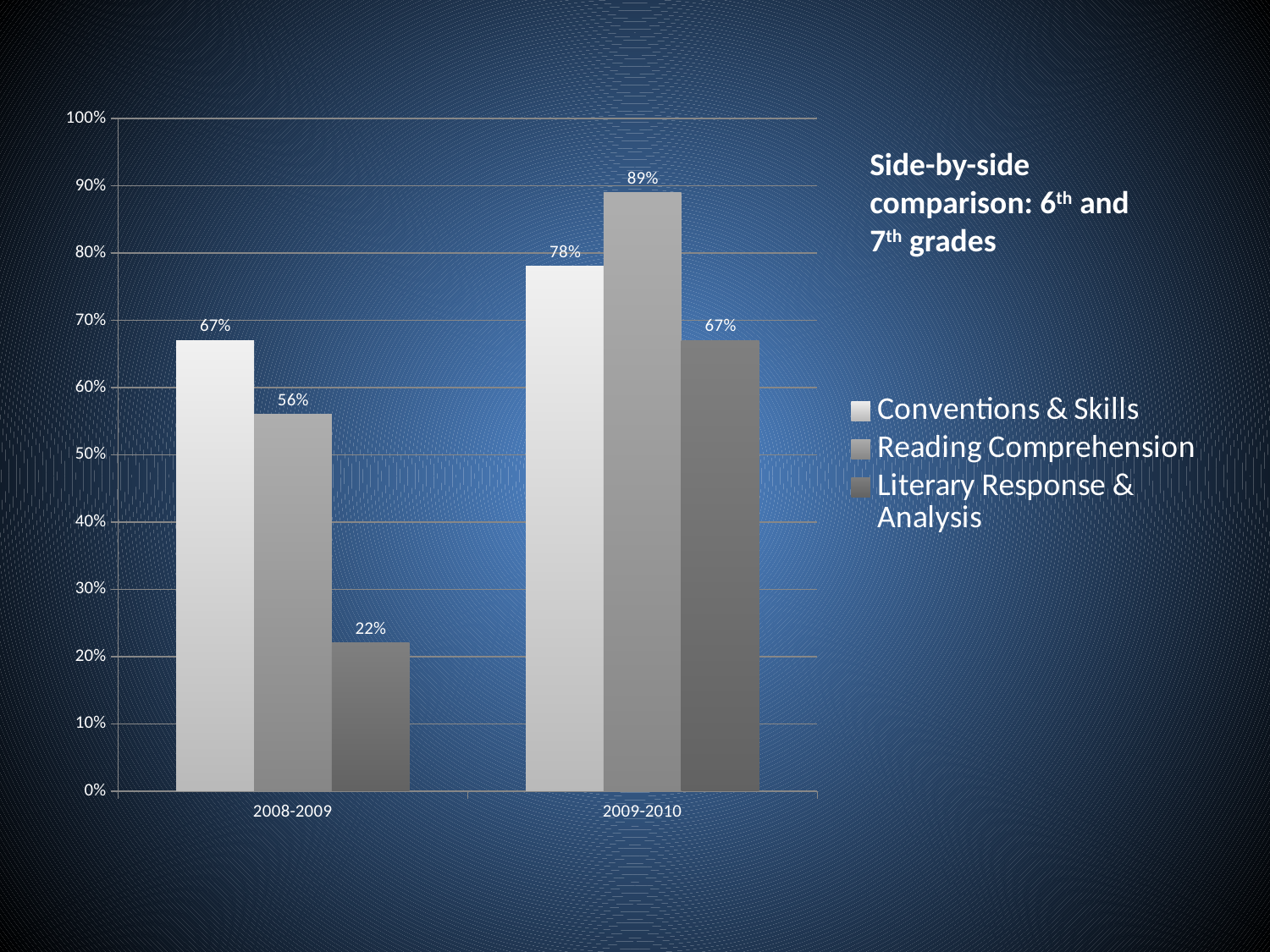

### Chart

| Category | Conventions & Skills | Reading Comprehension | Literary Response & Analysis |
|---|---|---|---|
| 2008-2009 | 0.670000000000001 | 0.56 | 0.22 |
| 2009-2010 | 0.78 | 0.89 | 0.670000000000001 |
Side-by-side comparison: 6th and 7th grades